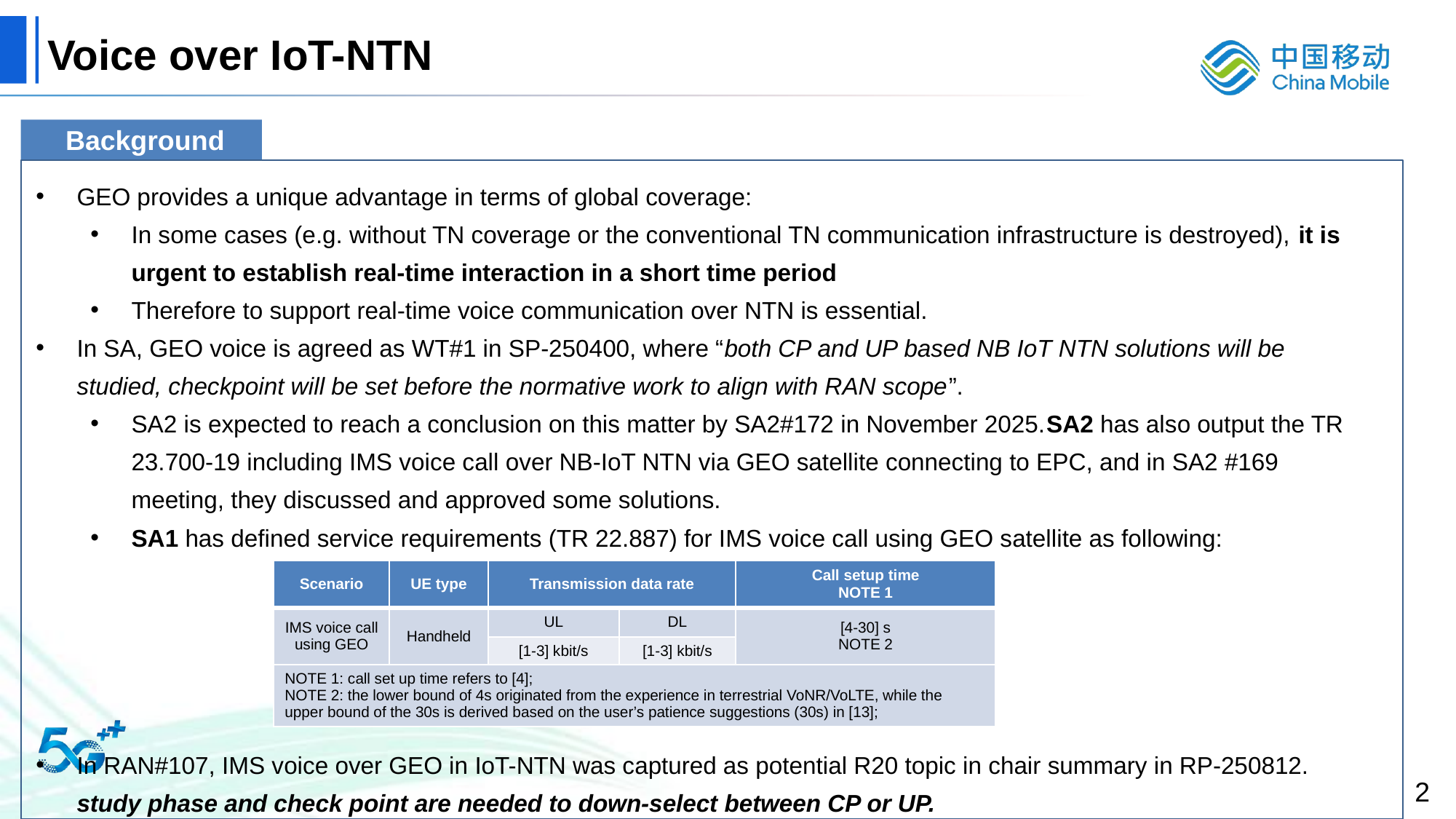

# Voice over IoT-NTN
 Background

GEO provides a unique advantage in terms of global coverage:
In some cases (e.g. without TN coverage or the conventional TN communication infrastructure is destroyed), it is urgent to establish real-time interaction in a short time period
Therefore to support real-time voice communication over NTN is essential.
In SA, GEO voice is agreed as WT#1 in SP-250400, where “both CP and UP based NB IoT NTN solutions will be studied, checkpoint will be set before the normative work to align with RAN scope”.
SA2 is expected to reach a conclusion on this matter by SA2#172 in November 2025.SA2 has also output the TR 23.700-19 including IMS voice call over NB-IoT NTN via GEO satellite connecting to EPC, and in SA2 #169 meeting, they discussed and approved some solutions.
SA1 has defined service requirements (TR 22.887) for IMS voice call using GEO satellite as following:

In RAN#107, IMS voice over GEO in IoT-NTN was captured as potential R20 topic in chair summary in RP-250812. study phase and check point are needed to down-select between CP or UP.

| Scenario | UE type | Transmission data rate |  | Call setup time NOTE 1 |
| --- | --- | --- | --- | --- |
| IMS voice call using GEO | Handheld | UL | DL | [4-30] s NOTE 2 |
|  |  | [1-3] kbit/s | [1-3] kbit/s |  |
| NOTE 1: call set up time refers to [4]; NOTE 2: the lower bound of 4s originated from the experience in terrestrial VoNR/VoLTE, while the upper bound of the 30s is derived based on the user’s patience suggestions (30s) in [13]; |  |  |  |  |